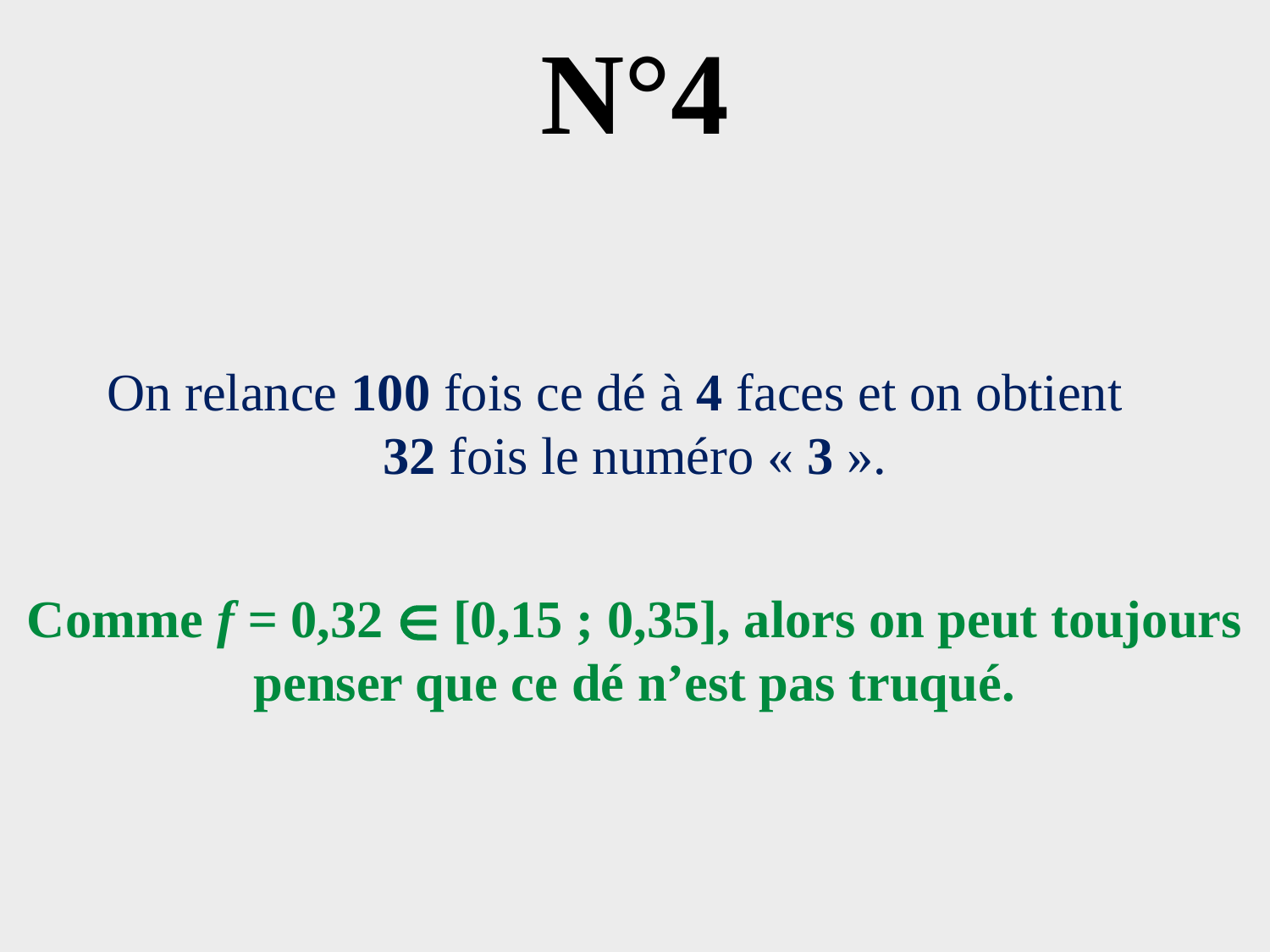

# N°4
On relance 100 fois ce dé à 4 faces et on obtient
32 fois le numéro « 3 ».

Comme f = 0,32 ∈ [0,15 ; 0,35], alors on peut toujours penser que ce dé n’est pas truqué.